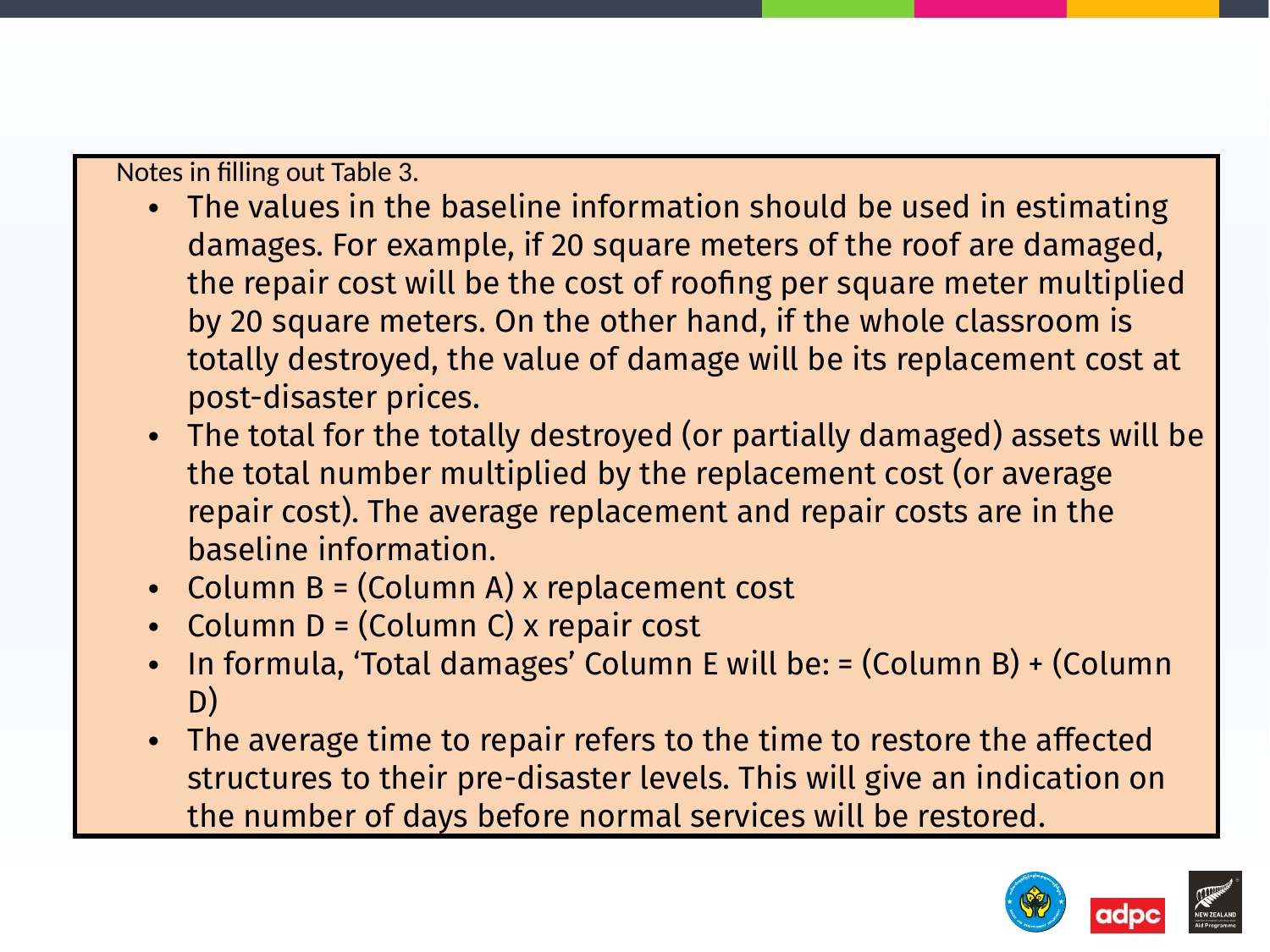

| Notes in filling out Table 3. The values in the baseline information should be used in estimating damages. For example, if 20 square meters of the roof are damaged, the repair cost will be the cost of roofing per square meter multiplied by 20 square meters. On the other hand, if the whole classroom is totally destroyed, the value of damage will be its replacement cost at post-disaster prices. The total for the totally destroyed (or partially damaged) assets will be the total number multiplied by the replacement cost (or average repair cost). The average replacement and repair costs are in the baseline information. Column B = (Column A) x replacement cost Column D = (Column C) x repair cost In formula, ‘Total damages’ Column E will be: = (Column B) + (Column D) The average time to repair refers to the time to restore the affected structures to their pre-disaster levels. This will give an indication on the number of days before normal services will be restored. |
| --- |